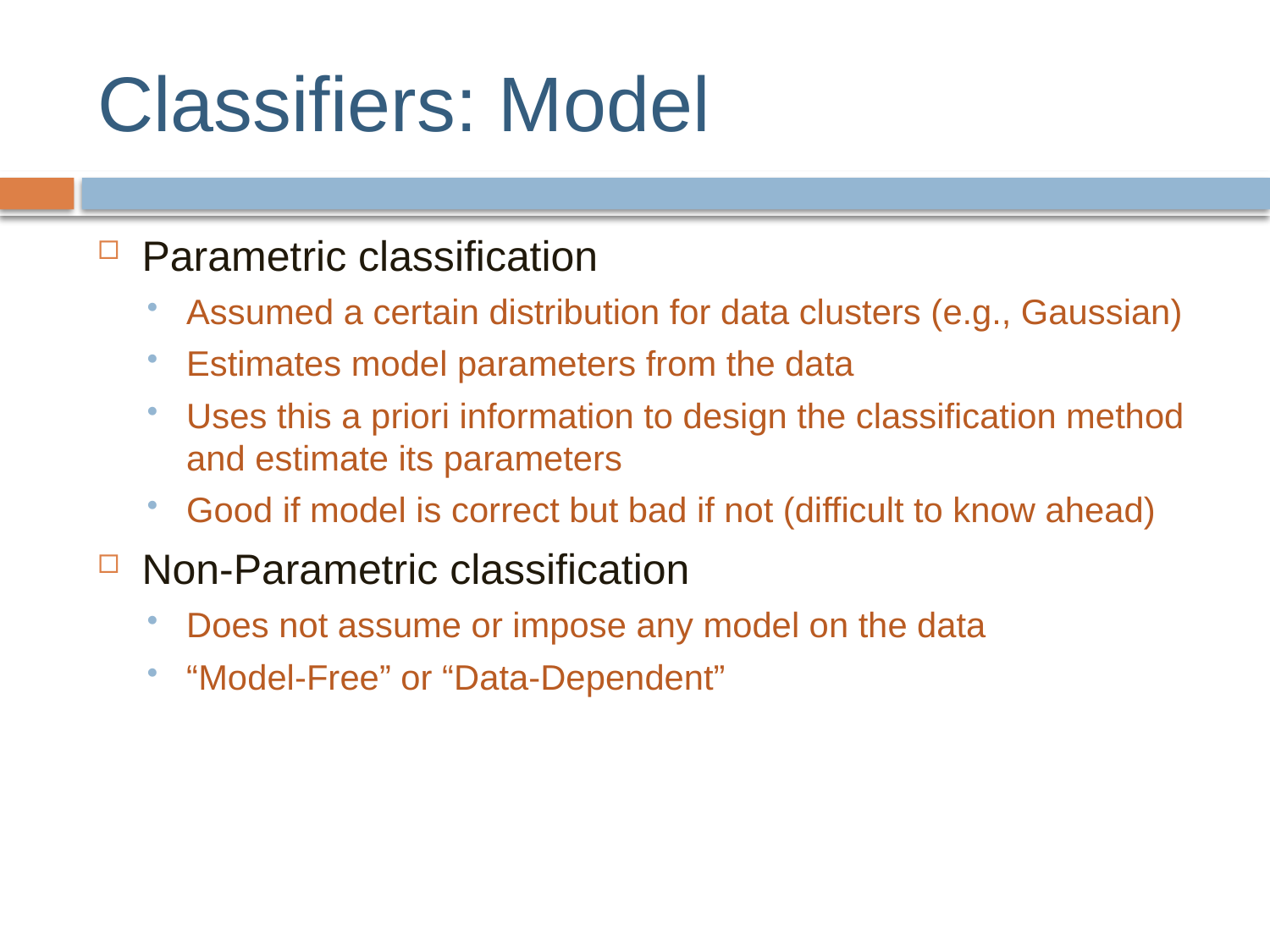

# Classifiers: Model
Parametric classification
Assumed a certain distribution for data clusters (e.g., Gaussian)
Estimates model parameters from the data
Uses this a priori information to design the classification method and estimate its parameters
Good if model is correct but bad if not (difficult to know ahead)
Non-Parametric classification
Does not assume or impose any model on the data
“Model-Free” or “Data-Dependent”